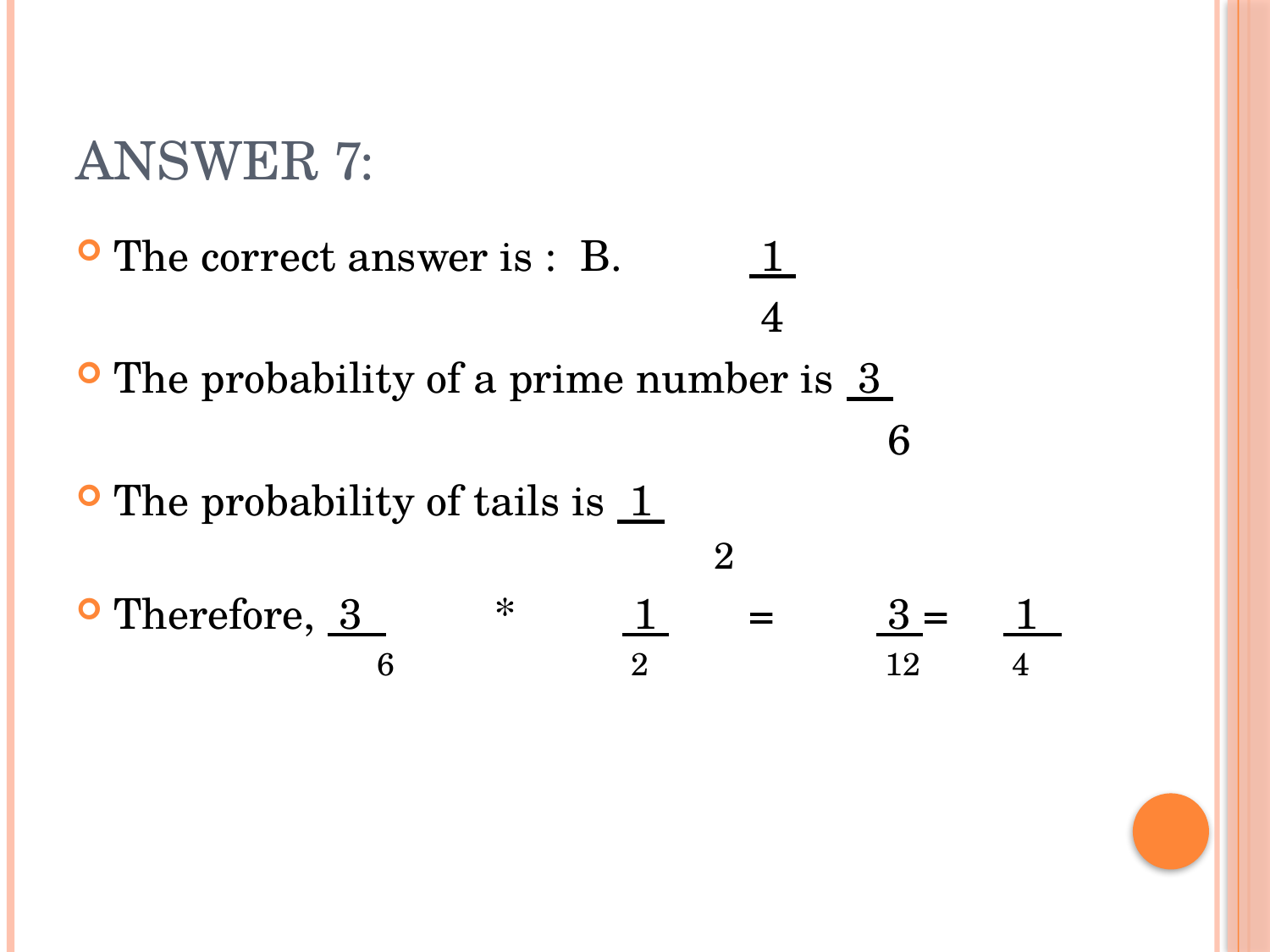

# Answer 7:
The correct answer is :  B.	 1
						 4
The probability of a prime number is  3
							 6
The probability of tails is  1
					    2
Therefore,  3  	*	 1 	=	 3 =	 1
		 6		 2		 12	 4